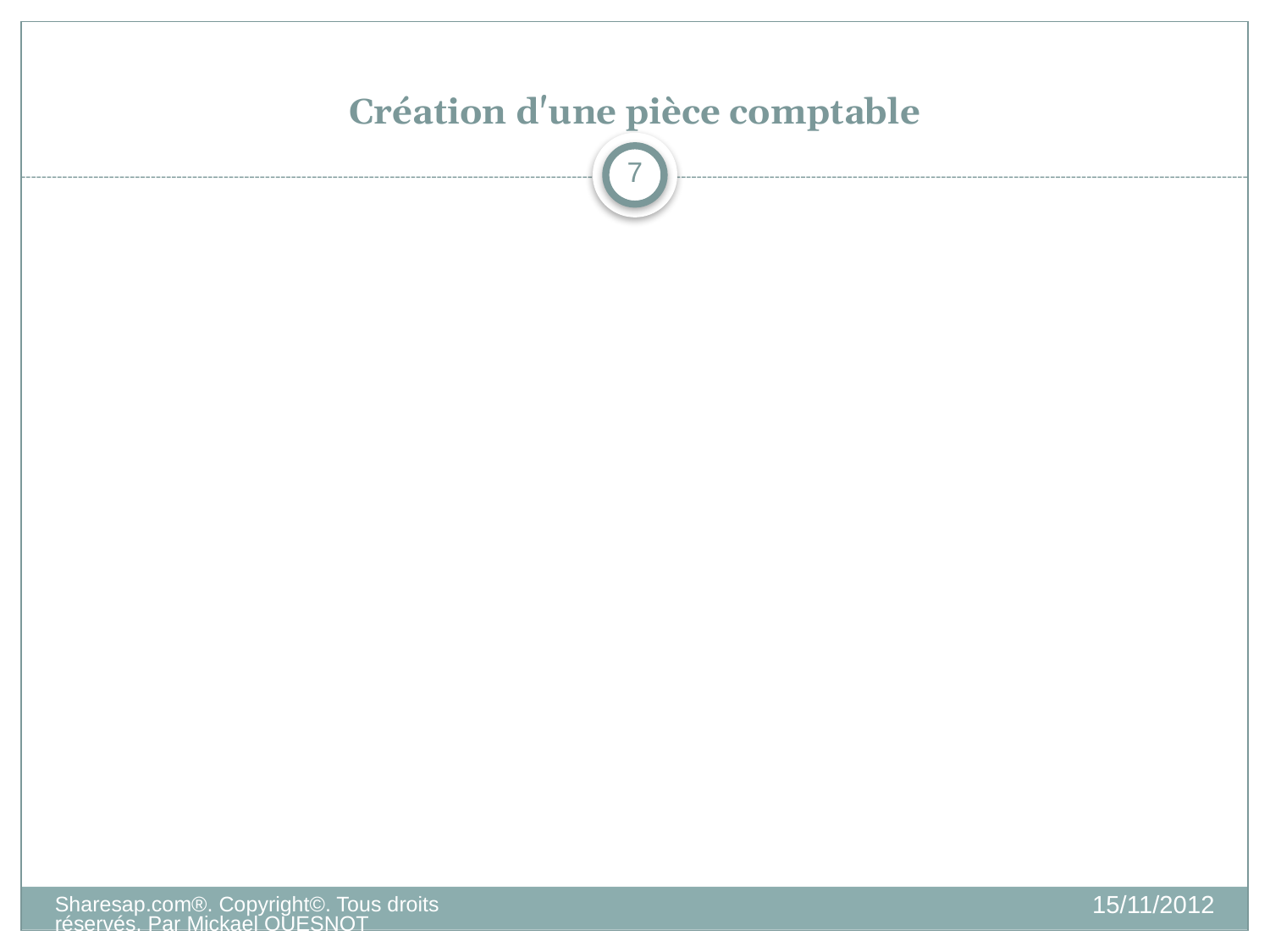

# Création d'une pièce comptable
7
15/11/2012
Sharesap.com®. Copyright©. Tous droits réservés. Par Mickael QUESNOT